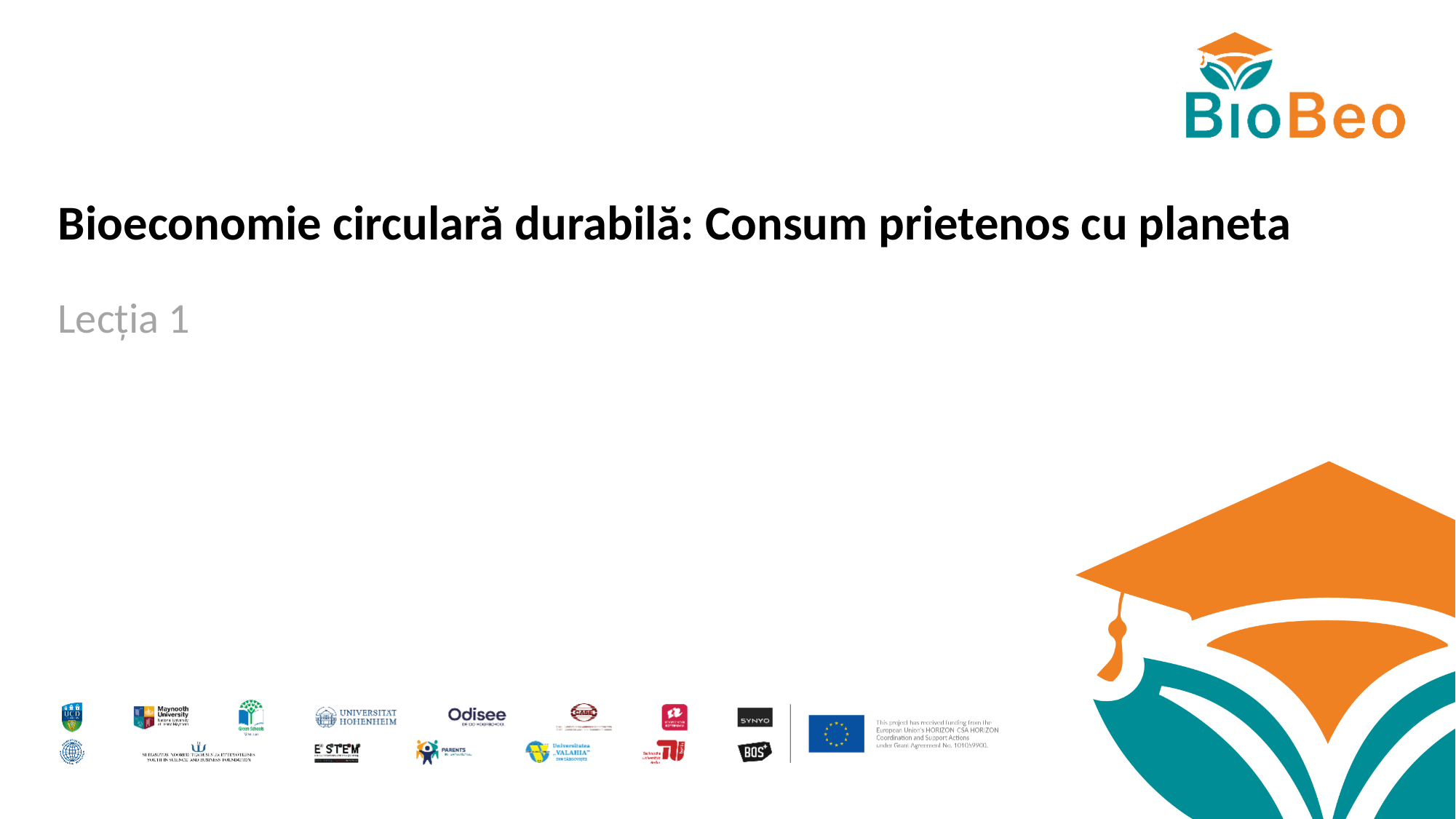

# Bioeconomie circulară durabilă: Consum prietenos cu planeta
Lecția 1